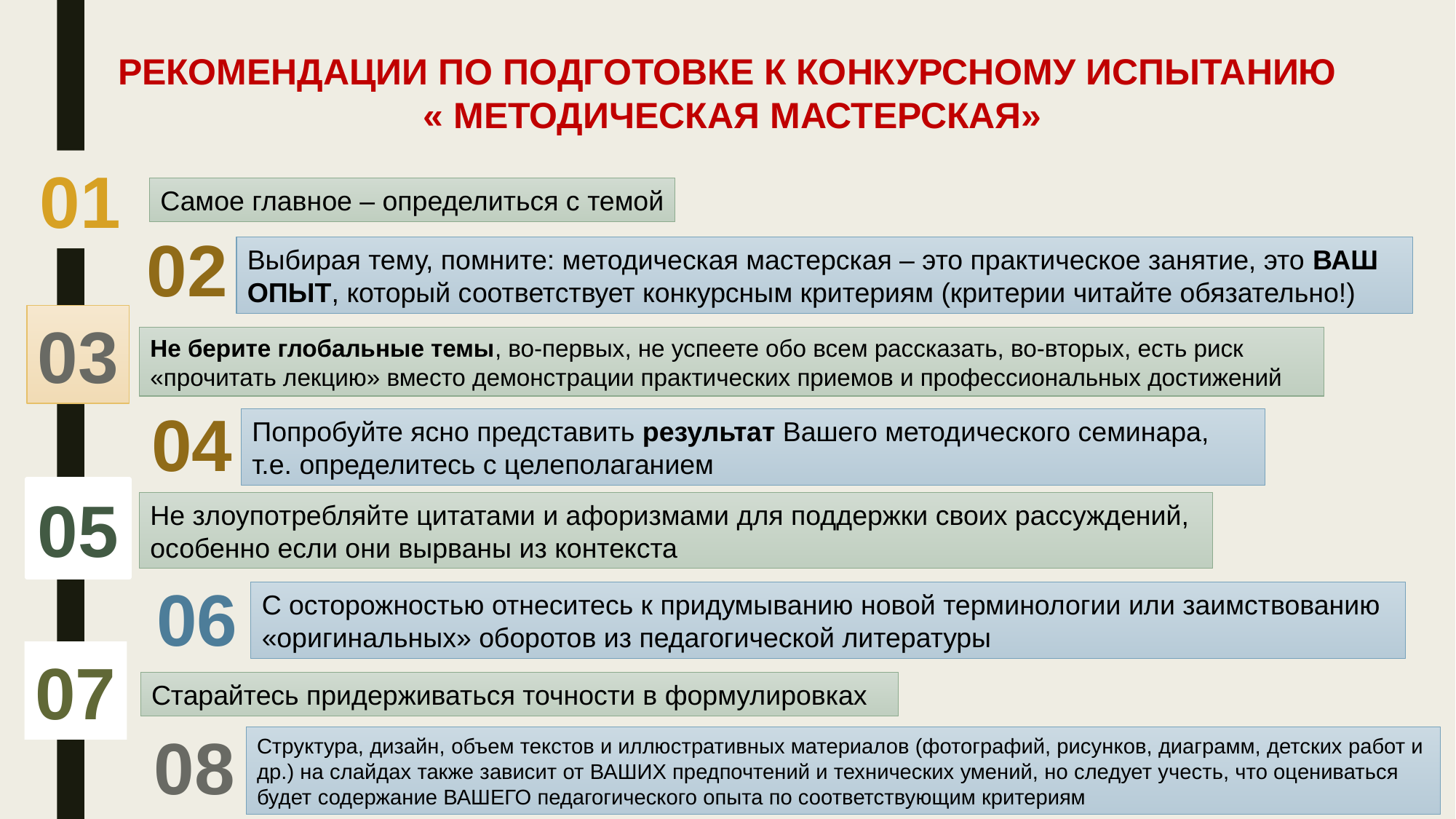

РЕКОМЕНДАЦИИ ПО ПОДГОТОВКЕ К КОНКУРСНОМУ ИСПЫТАНИЮ
« МЕТОДИЧЕСКАЯ МАСТЕРСКАЯ»
01
Самое главное – определиться с темой
02
Выбирая тему, помните: методическая мастерская – это практическое занятие, это ВАШ ОПЫТ, который соответствует конкурсным критериям (критерии читайте обязательно!)
03
Не берите глобальные темы, во-первых, не успеете обо всем рассказать, во-вторых, есть риск «прочитать лекцию» вместо демонстрации практических приемов и профессиональных достижений
04
Попробуйте ясно представить результат Вашего методического семинара, т.е. определитесь с целеполаганием
05
Не злоупотребляйте цитатами и афоризмами для поддержки своих рассуждений, особенно если они вырваны из контекста
06
С осторожностью отнеситесь к придумыванию новой терминологии или заимствованию «оригинальных» оборотов из педагогической литературы
07
Старайтесь придерживаться точности в формулировках
08
Структура, дизайн, объем текстов и иллюстративных материалов (фотографий, рисунков, диаграмм, детских работ и др.) на слайдах также зависит от ВАШИХ предпочтений и технических умений, но следует учесть, что оцениваться будет содержание ВАШЕГО педагогического опыта по соответствующим критериям